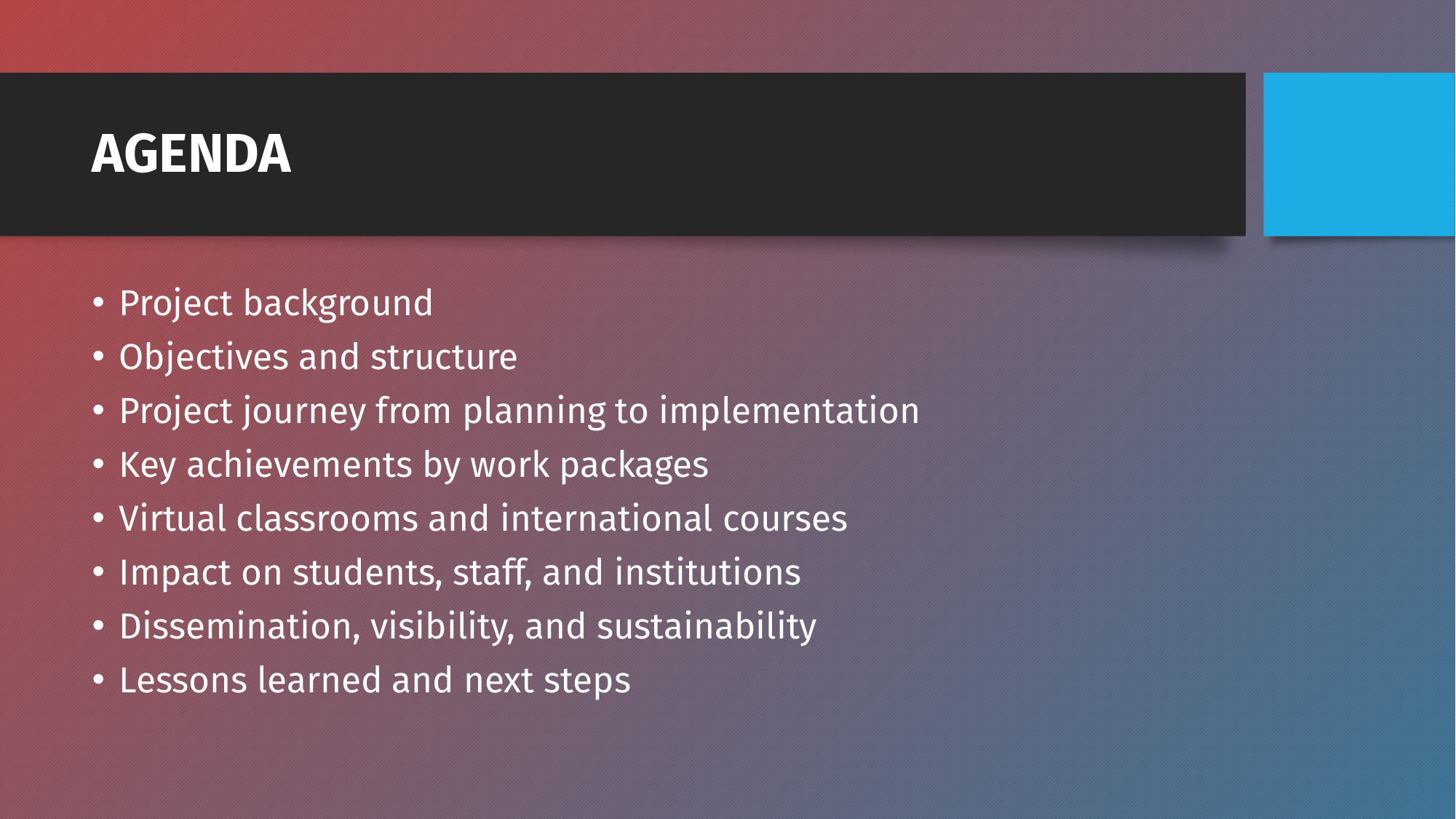

# AGENDA
Project background
Objectives and structure
Project journey from planning to implementation
Key achievements by work packages
Virtual classrooms and international courses
Impact on students, staff, and institutions
Dissemination, visibility, and sustainability
Lessons learned and next steps